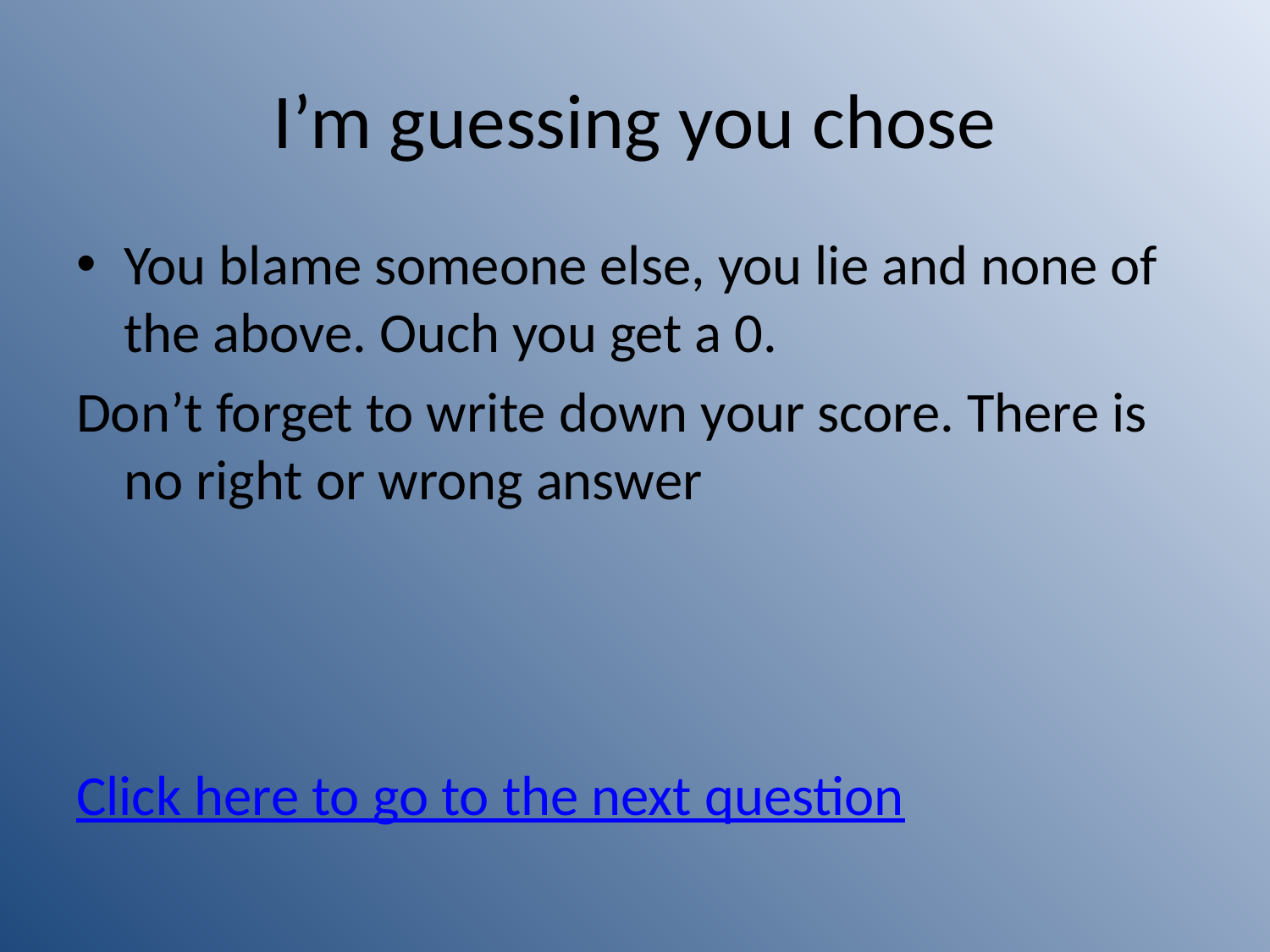

# I’m guessing you chose
You blame someone else, you lie and none of the above. Ouch you get a 0.
Don’t forget to write down your score. There is no right or wrong answer

Click here to go to the next question